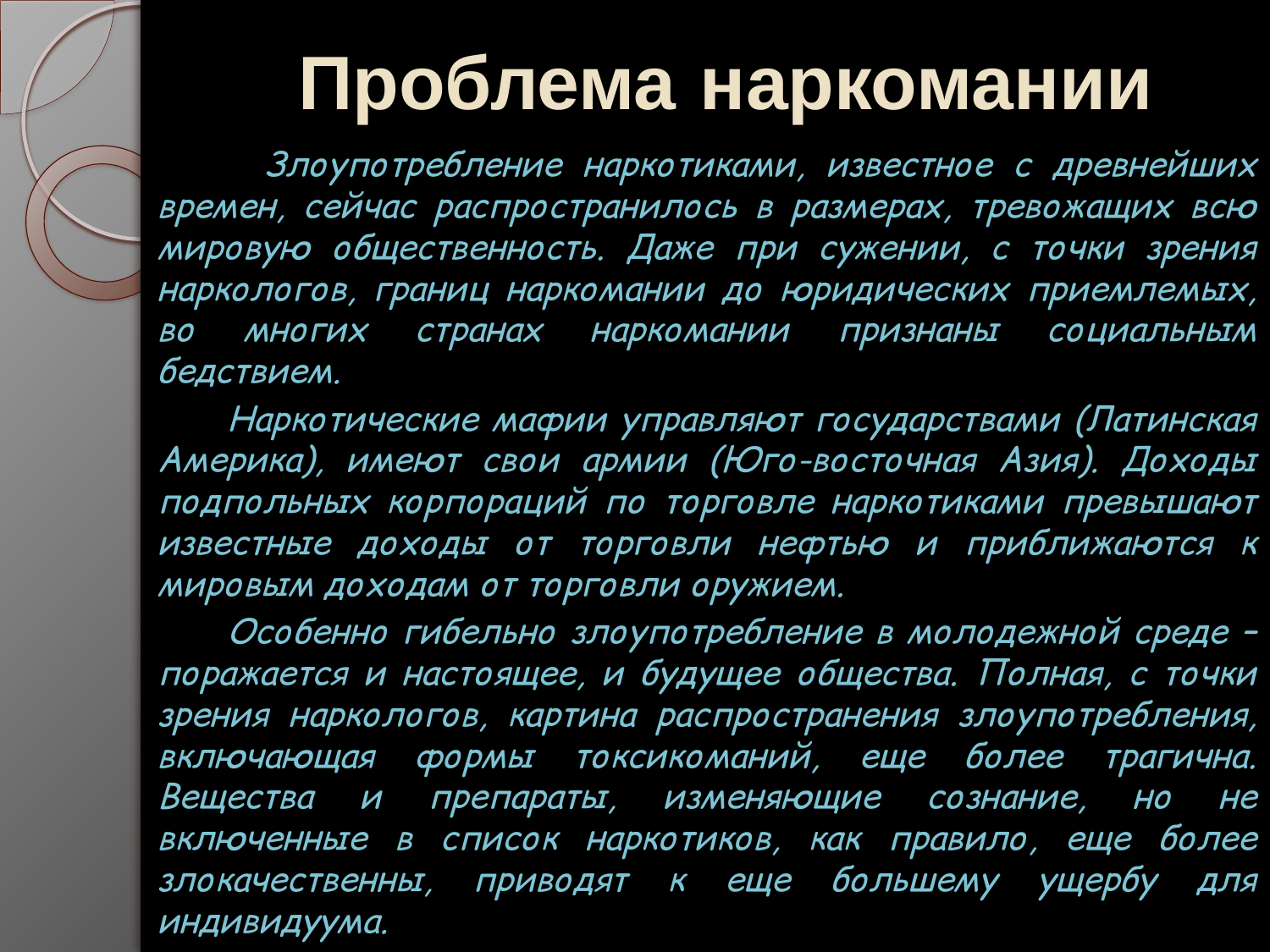

# Проблема наркомании
     Злоупотребление наркотиками, известное с древнейших времен, сейчас распространилось в размерах, тревожащих всю мировую общественность. Даже при сужении, с точки зрения наркологов, границ наркомании до юридических приемлемых, во многих странах наркомании признаны социальным бедствием.
     Наркотические мафии управляют государствами (Латинская Америка), имеют свои армии (Юго-восточная Азия). Доходы подпольных корпораций по торговле наркотиками превышают известные доходы от торговли нефтью и приближаются к мировым доходам от торговли оружием.
     Особенно гибельно злоупотребление в молодежной среде – поражается и настоящее, и будущее общества. Полная, с точки зрения наркологов, картина распространения злоупотребления, включающая формы токсикоманий, еще более трагична. Вещества и препараты, изменяющие сознание, но не включенные в список наркотиков, как правило, еще более злокачественны, приводят к еще большему ущербу для индивидуума.